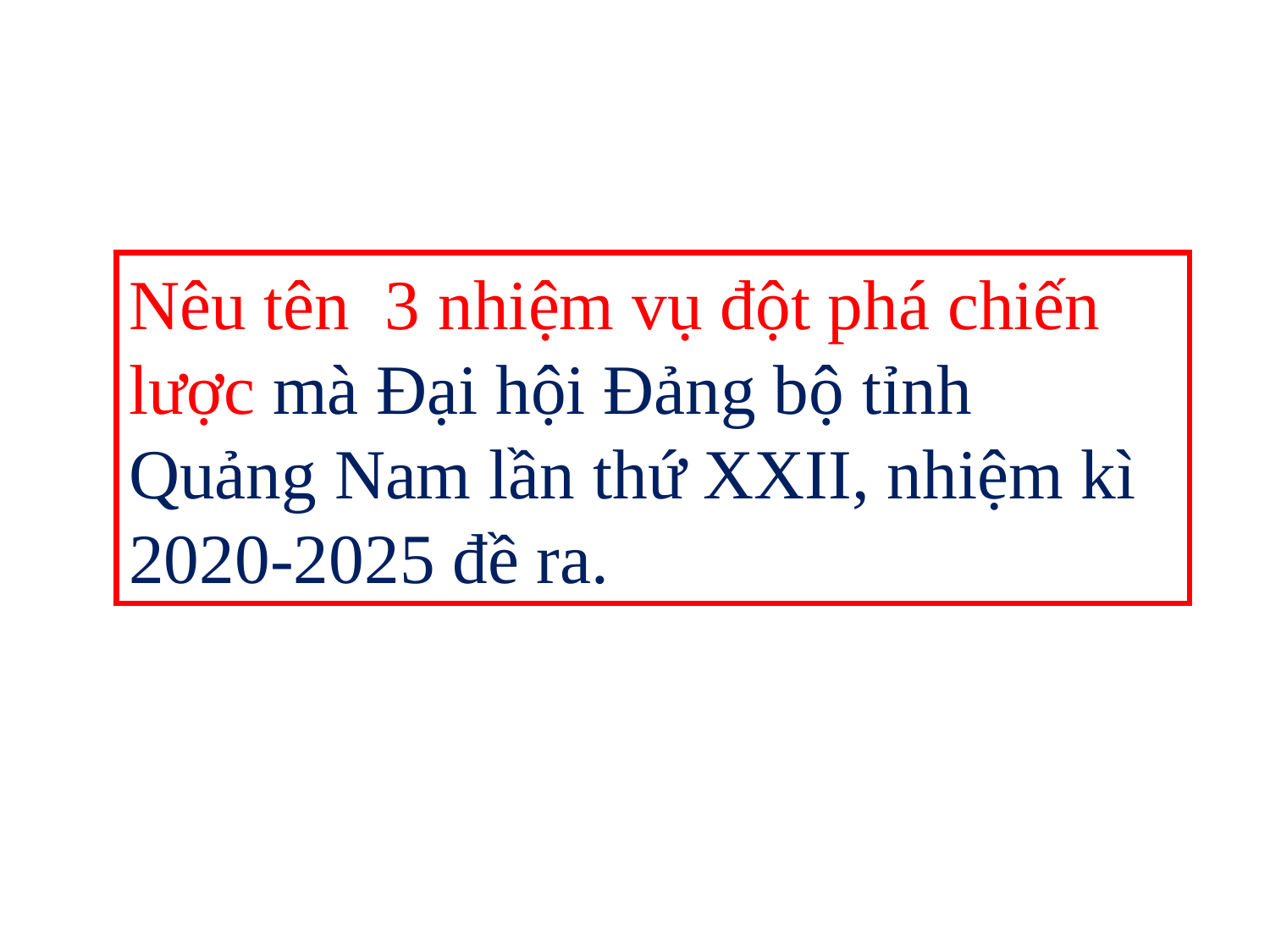

Nêu tên  3 nhiệm vụ đột phá chiến lược mà Đại hội Đảng bộ tỉnh Quảng Nam lần thứ XXII, nhiệm kì 2020-2025 đề ra.